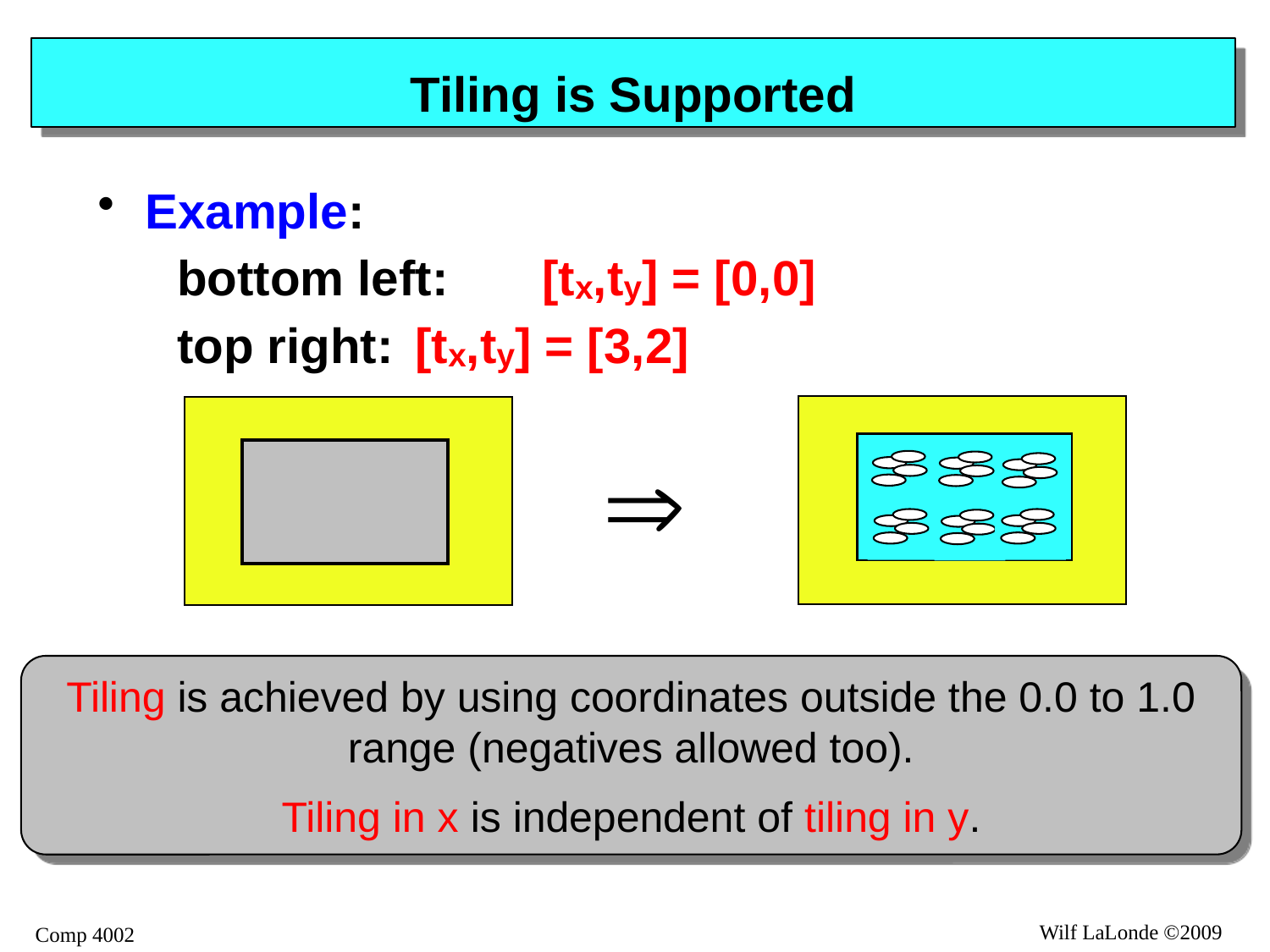

# Tiling is Supported
Example:
bottom left:	[tx,ty] = [0,0]
top right:	[tx,ty] = [3,2]

⇒
Tiling is achieved by using coordinates outside the 0.0 to 1.0 range (negatives allowed too).

Tiling in x is independent of tiling in y.